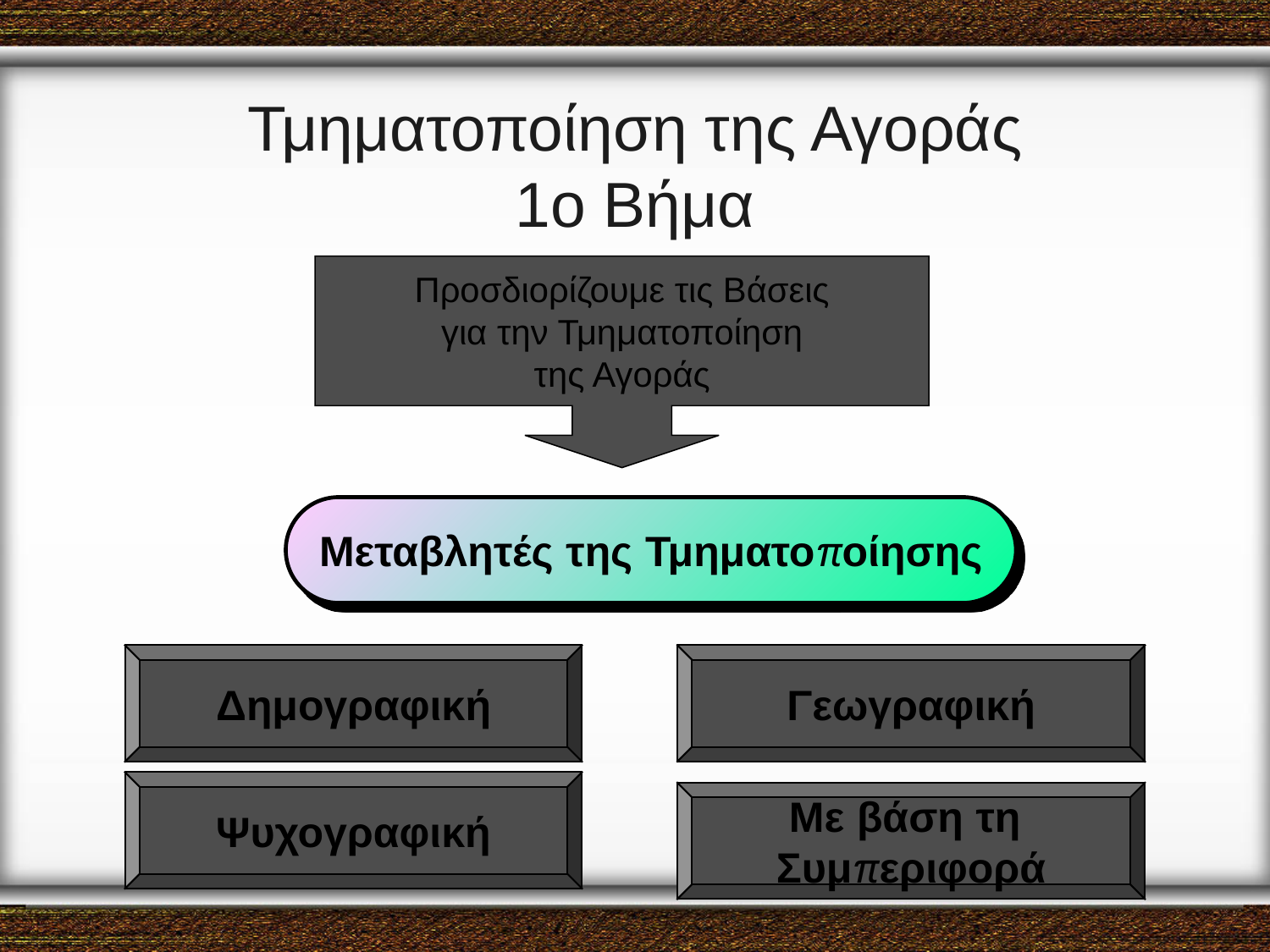

# Τμηματοποίηση της Αγοράς 1ο Βήμα
Προσδιορίζουμε τις Βάσεις
για την Τμηματοποίηση
της Αγοράς
Μεταβλητές της Τμηματοποίησης
Δημογραφική
Γεωγραφική
Ψυχογραφική
Με βάση τη
Συμπεριφορά